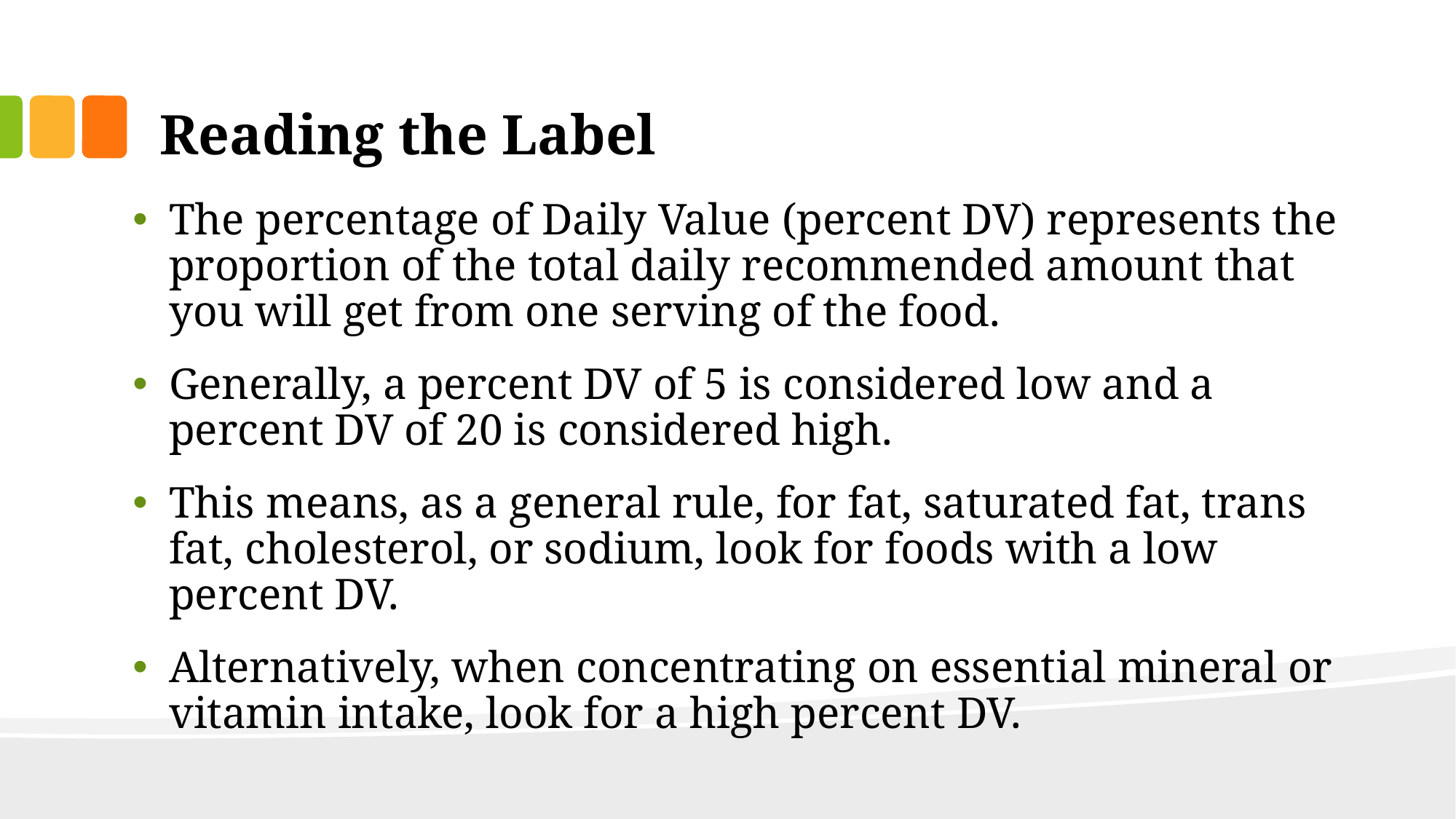

# Reading the Label
The percentage of Daily Value (percent DV) represents the proportion of the total daily recommended amount that you will get from one serving of the food.
Generally, a percent DV of 5 is considered low and a percent DV of 20 is considered high.
This means, as a general rule, for fat, saturated fat, trans fat, cholesterol, or sodium, look for foods with a low percent DV.
Alternatively, when concentrating on essential mineral or vitamin intake, look for a high percent DV.